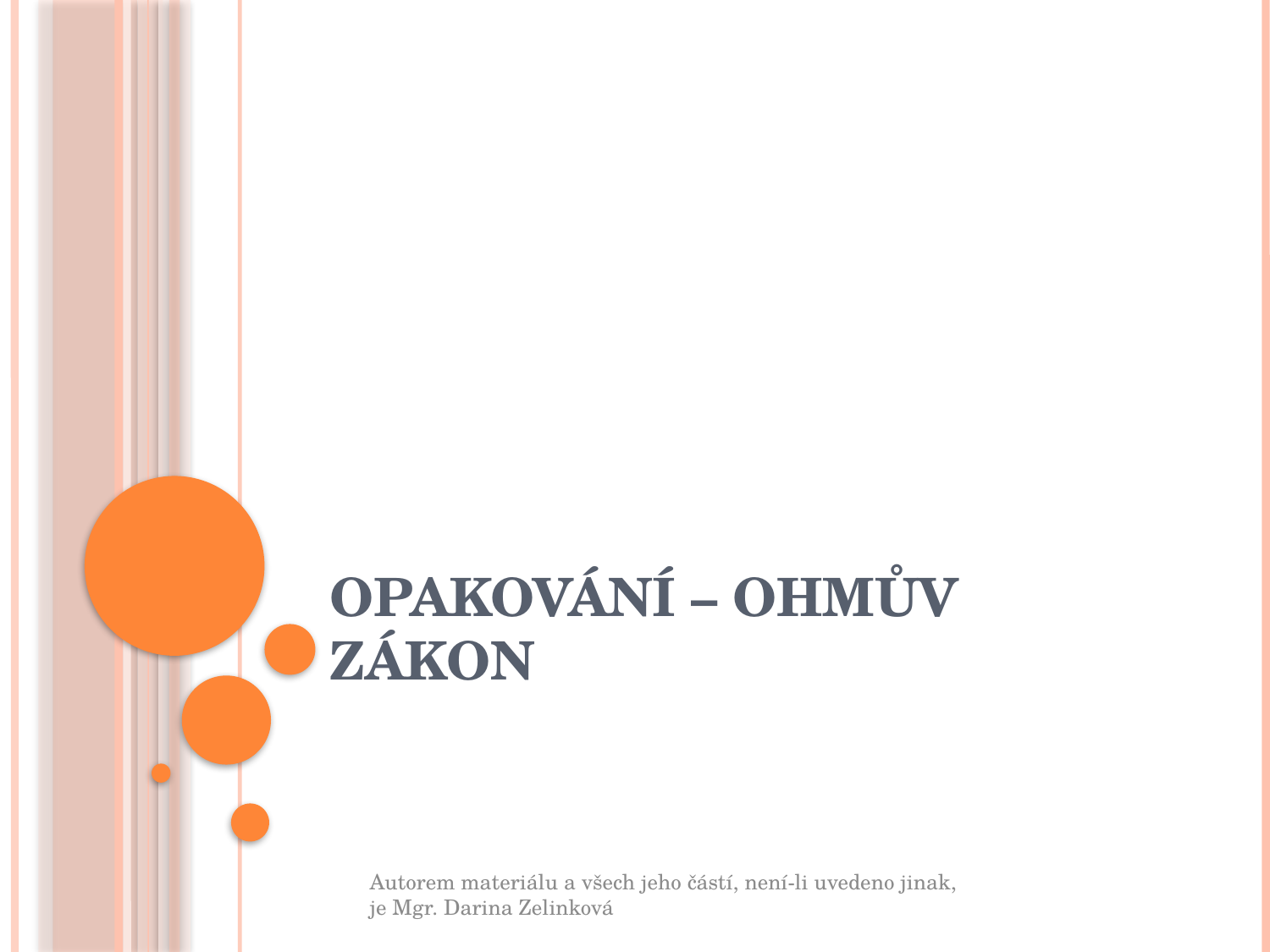

# Opakování – Ohmův zákon

Autorem materiálu a všech jeho částí, není-li uvedeno jinak, je Mgr. Darina Zelinková